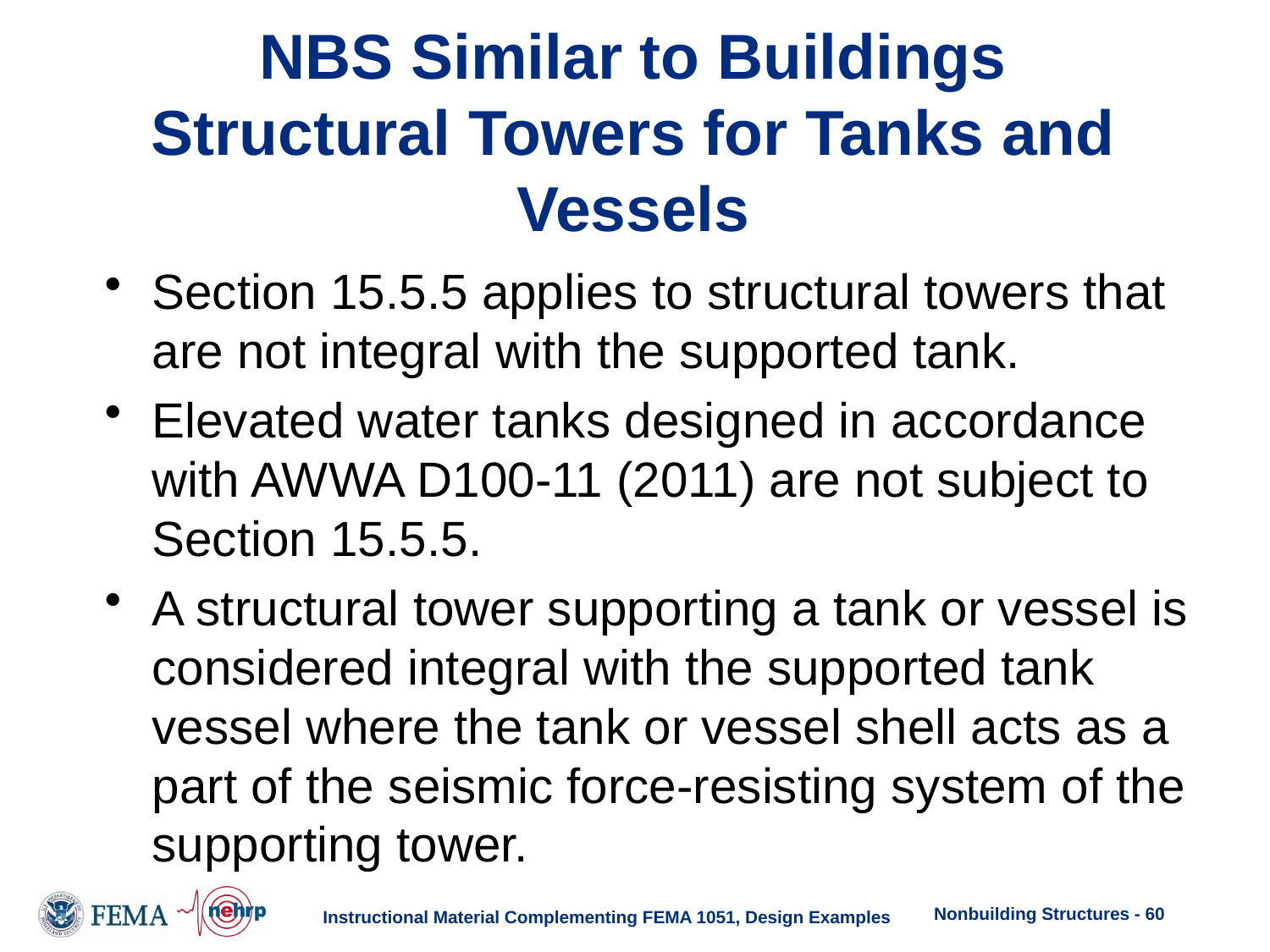

# NBS Similar to Buildings Structural Towers for Tanks and Vessels
Section 15.5.5 applies to structural towers that are not integral with the supported tank.
Elevated water tanks designed in accordance with AWWA D100-11 (2011) are not subject to Section 15.5.5.
A structural tower supporting a tank or vessel is considered integral with the supported tank vessel where the tank or vessel shell acts as a part of the seismic force-resisting system of the supporting tower.
Nonbuilding Structures - 60
Instructional Material Complementing FEMA 1051, Design Examples